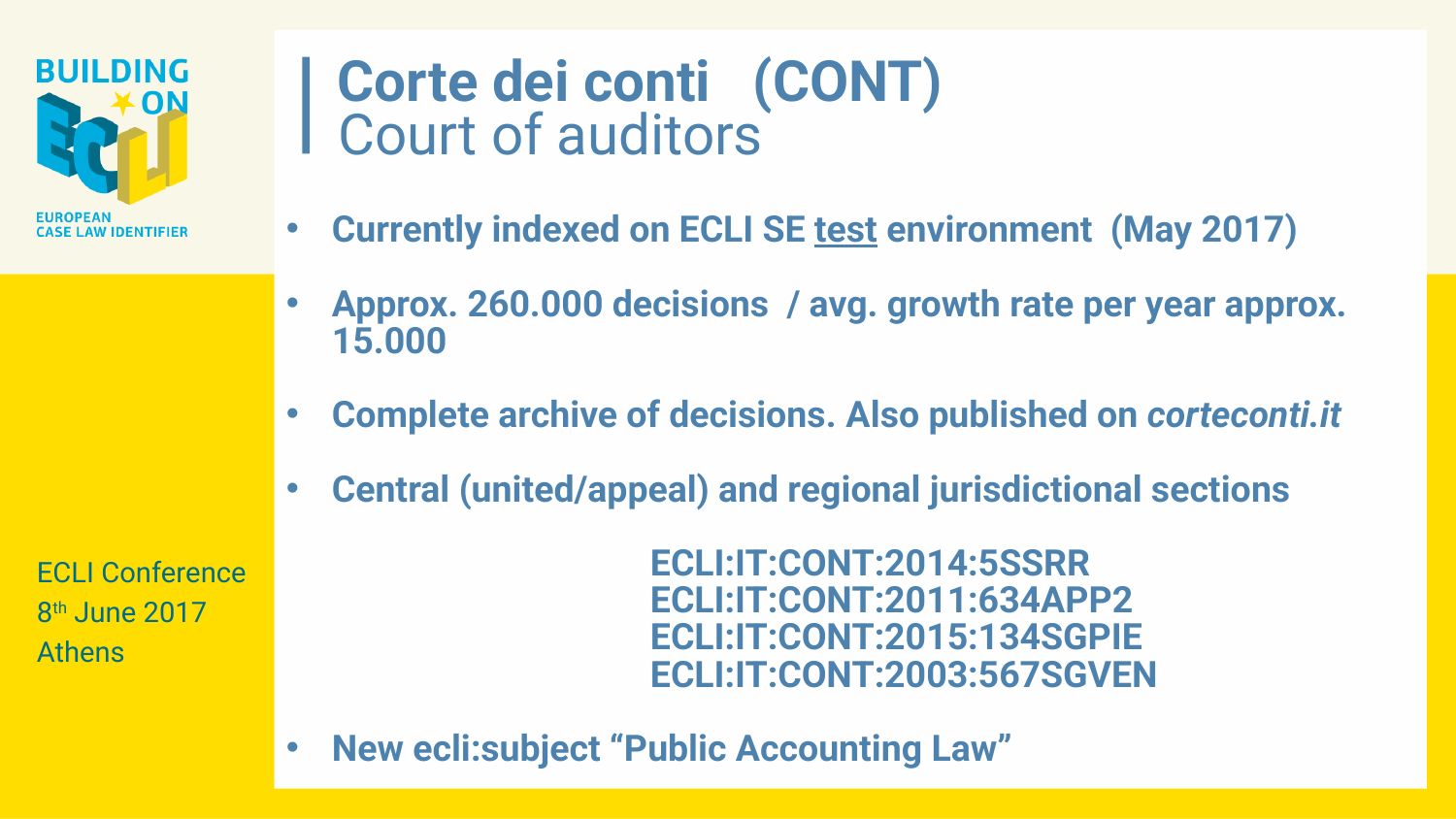

Corte dei conti   (CONT)
Court of auditors

Currently indexed on ECLI SE test environment  (May 2017)

Approx. 260.000 decisions  / avg. growth rate per year approx. 15.000
Complete archive of decisions. Also published on corteconti.it

Central (united/appeal) and regional jurisdictional sections
 		ECLI:IT:CONT:2014:5SSRR
		ECLI:IT:CONT:2011:634APP2
		ECLI:IT:CONT:2015:134SGPIE
		ECLI:IT:CONT:2003:567SGVEN

New ecli:subject “Public Accounting Law”

ECLI Conference
8th June 2017
Athens